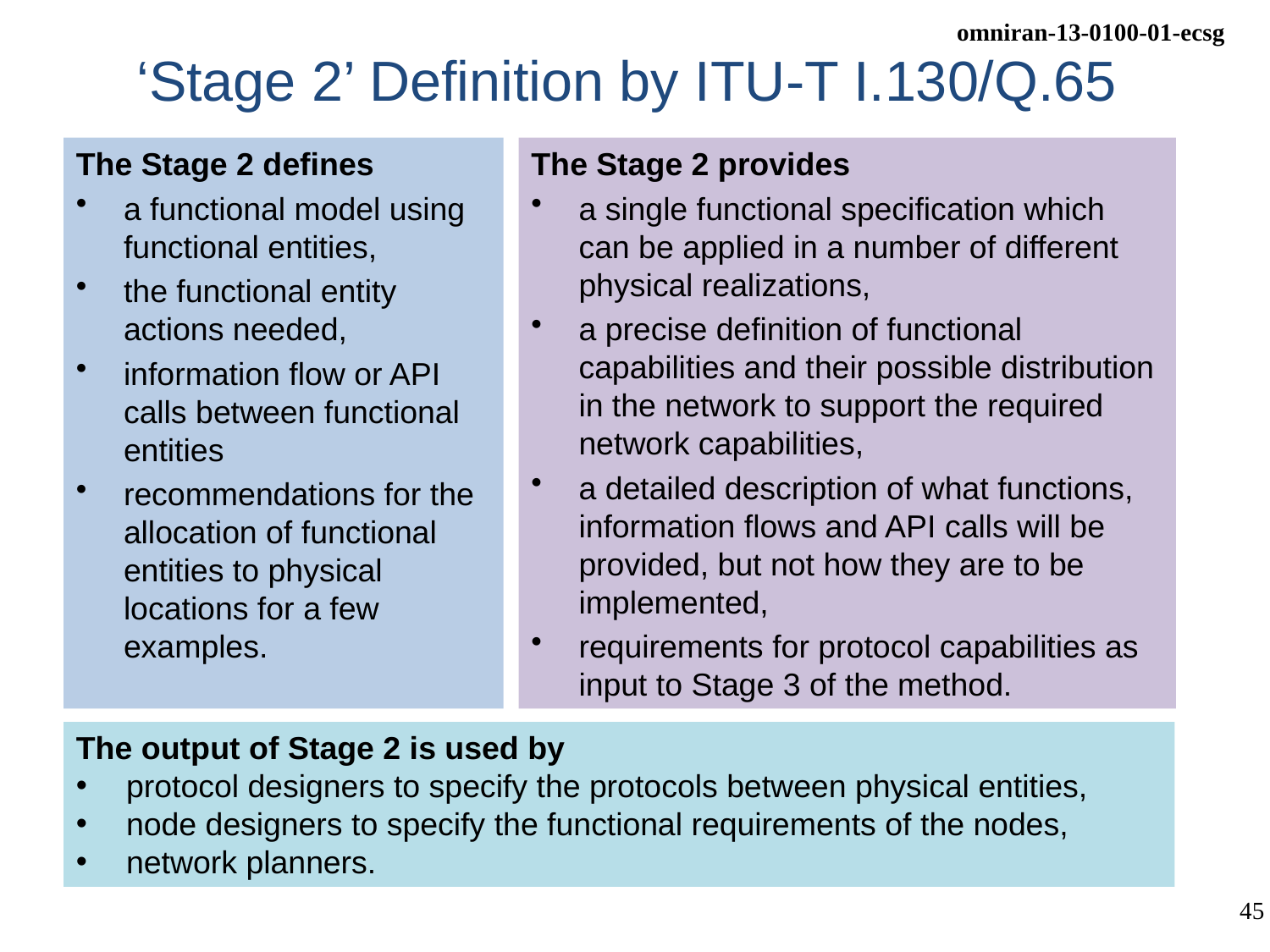

# ‘Stage 2’ Definition by ITU-T I.130/Q.65
The Stage 2 defines
a functional model using functional entities,
the functional entity actions needed,
information flow or API calls between functional entities
recommendations for the allocation of functional entities to physical locations for a few examples.
The Stage 2 provides
a single functional specification which can be applied in a number of different physical realizations,
a precise definition of functional capabilities and their possible distribution in the network to support the required network capabilities,
a detailed description of what functions, information flows and API calls will be provided, but not how they are to be implemented,
requirements for protocol capabilities as input to Stage 3 of the method.
The output of Stage 2 is used by
protocol designers to specify the protocols between physical entities,
node designers to specify the functional requirements of the nodes,
network planners.